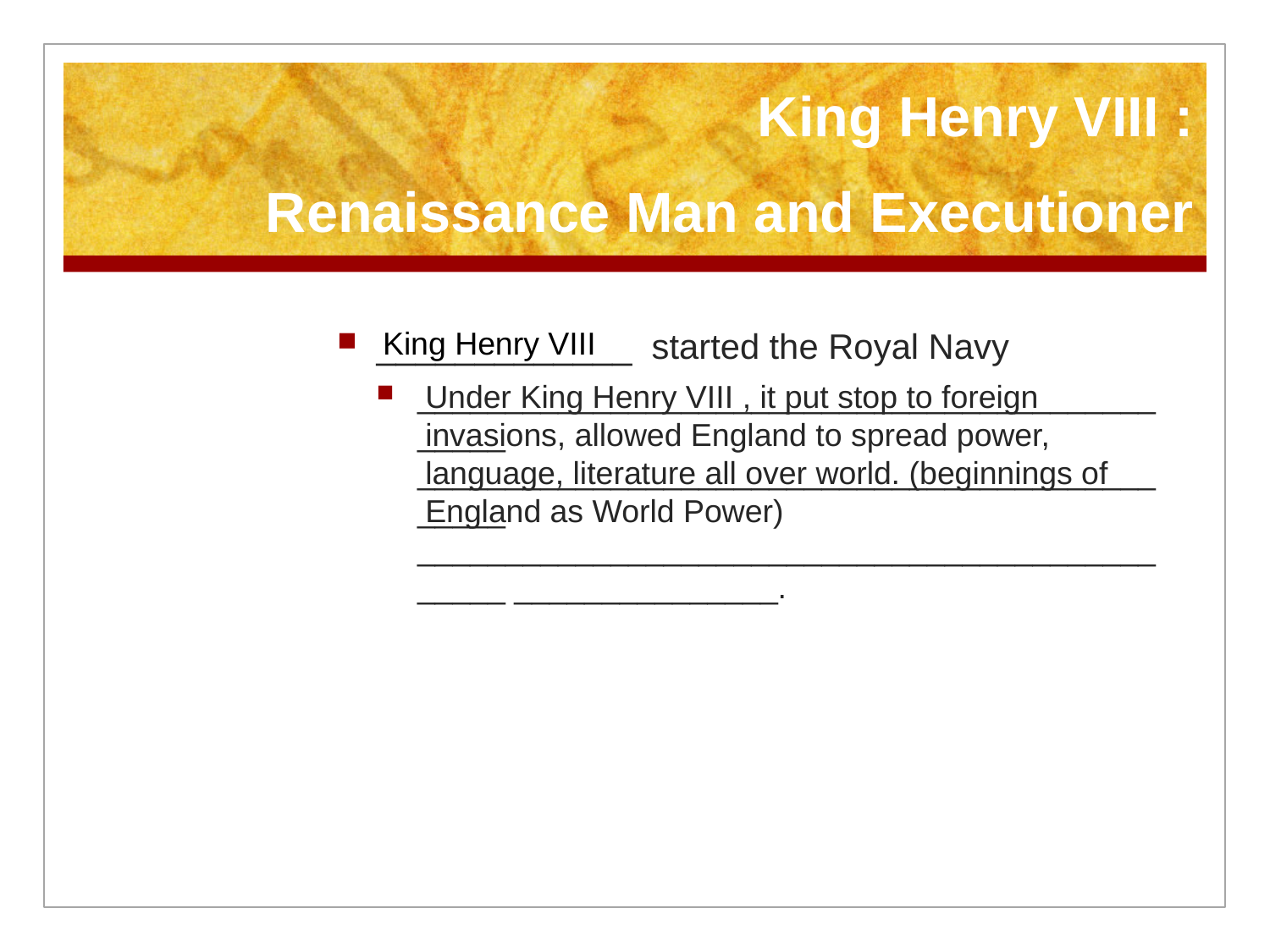

# King Henry VIII : Renaissance Man and Executioner
_____________  started the Royal Navy
_______________________________________________ _______________________________________________ _______________________________________________ _______________.
King Henry VIII
Under King Henry VIII , it put stop to foreign invasions, allowed England to spread power, language, literature all over world. (beginnings of England as World Power)